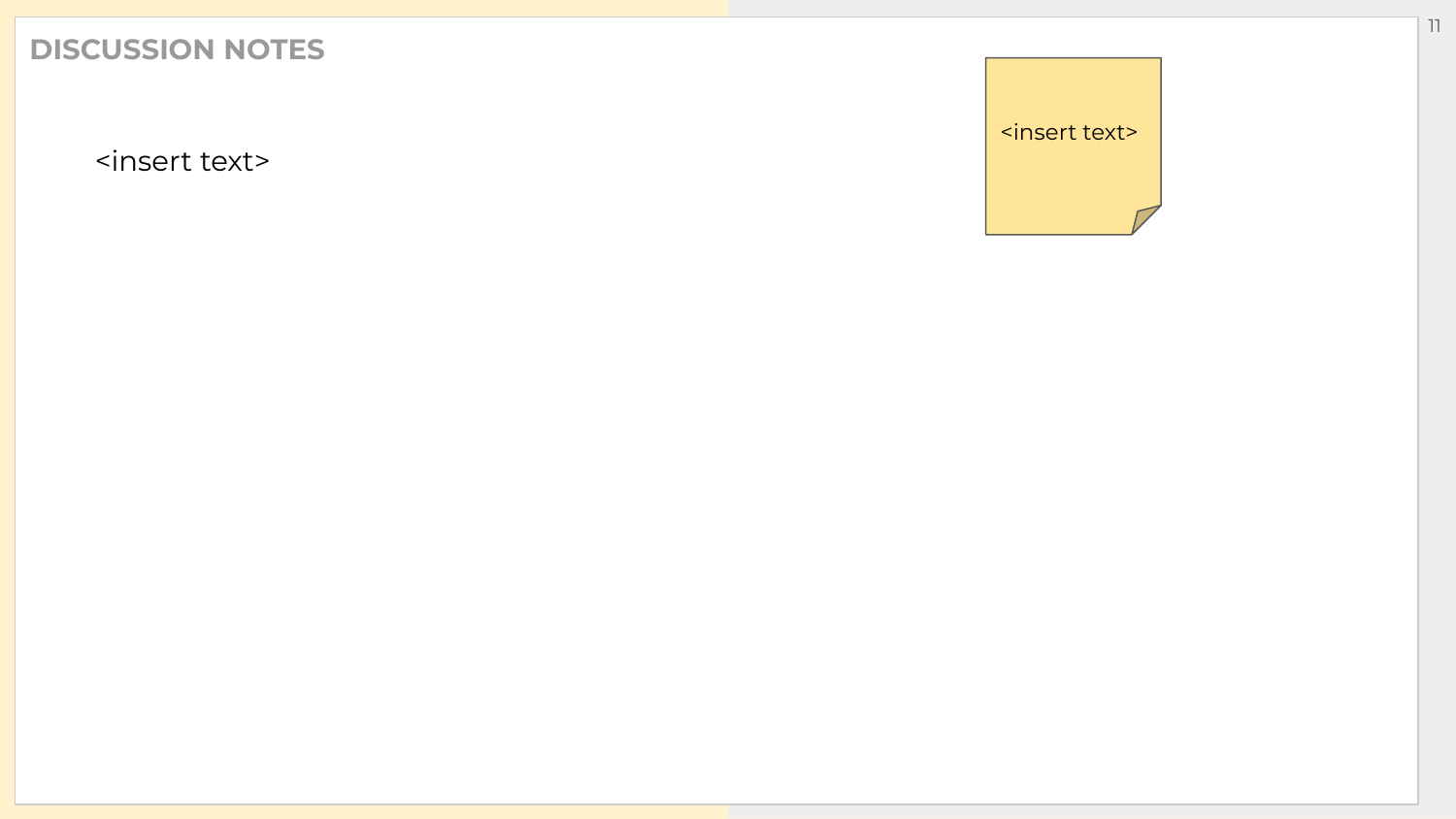

1.0 Introduction
11
DISCUSSION NOTES
What complexities can we observe in the response to this urban emergency?
What challenges and/or opportunities are specific to the urban context?
What are the similarities and differences of response in an urban context and a traditional context?
<insert text>
<insert text>
Activity 1.0
Introducing the Urban Context
USING SPHERE STANDARDS IN URBAN CONTEXTS
Module 1. Humanitarian Response in Urban Contexts